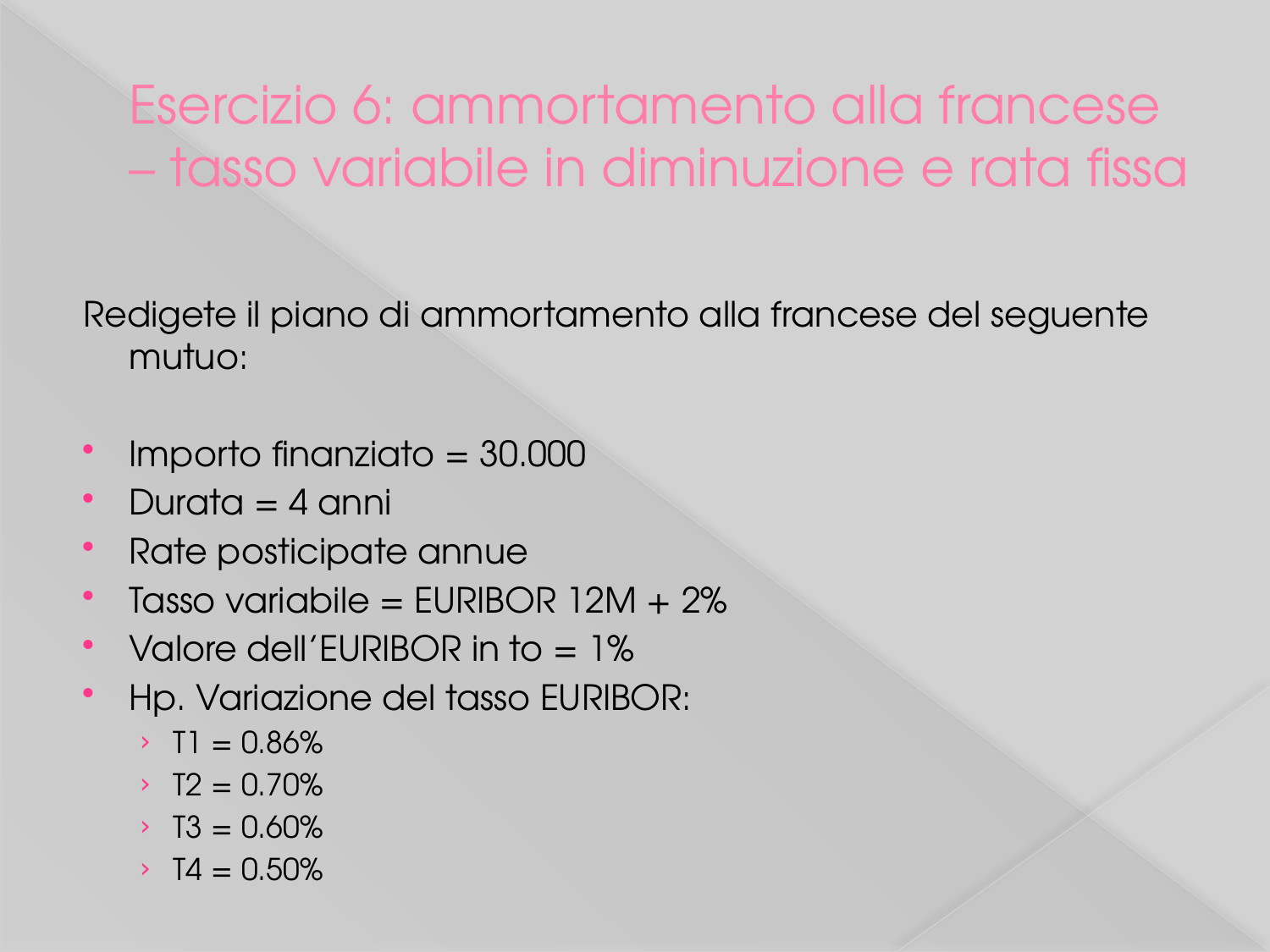

# Esercizio 6: ammortamento alla francese – tasso variabile in diminuzione e rata fissa
Redigete il piano di ammortamento alla francese del seguente mutuo:

Importo finanziato = 30.000
Durata = 4 anni
Rate posticipate annue
Tasso variabile = EURIBOR 12M + 2%
Valore dell’EURIBOR in to = 1%
Hp. Variazione del tasso EURIBOR:
T1 = 0.86%
T2 = 0.70%
T3 = 0.60%
T4 = 0.50%